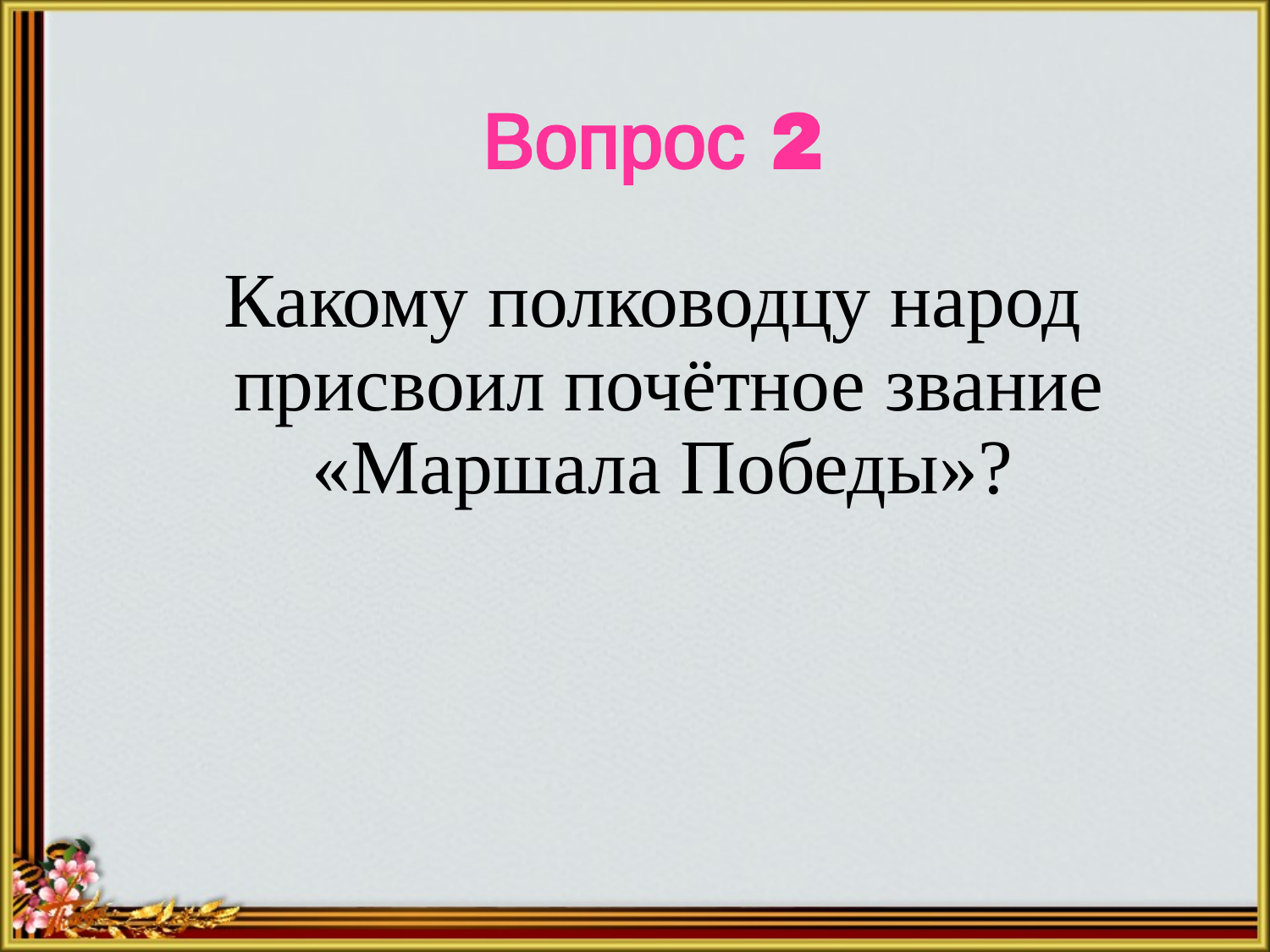

# Вопрос 2
Какому полководцу народ присвоил почётное звание «Маршала Победы»?